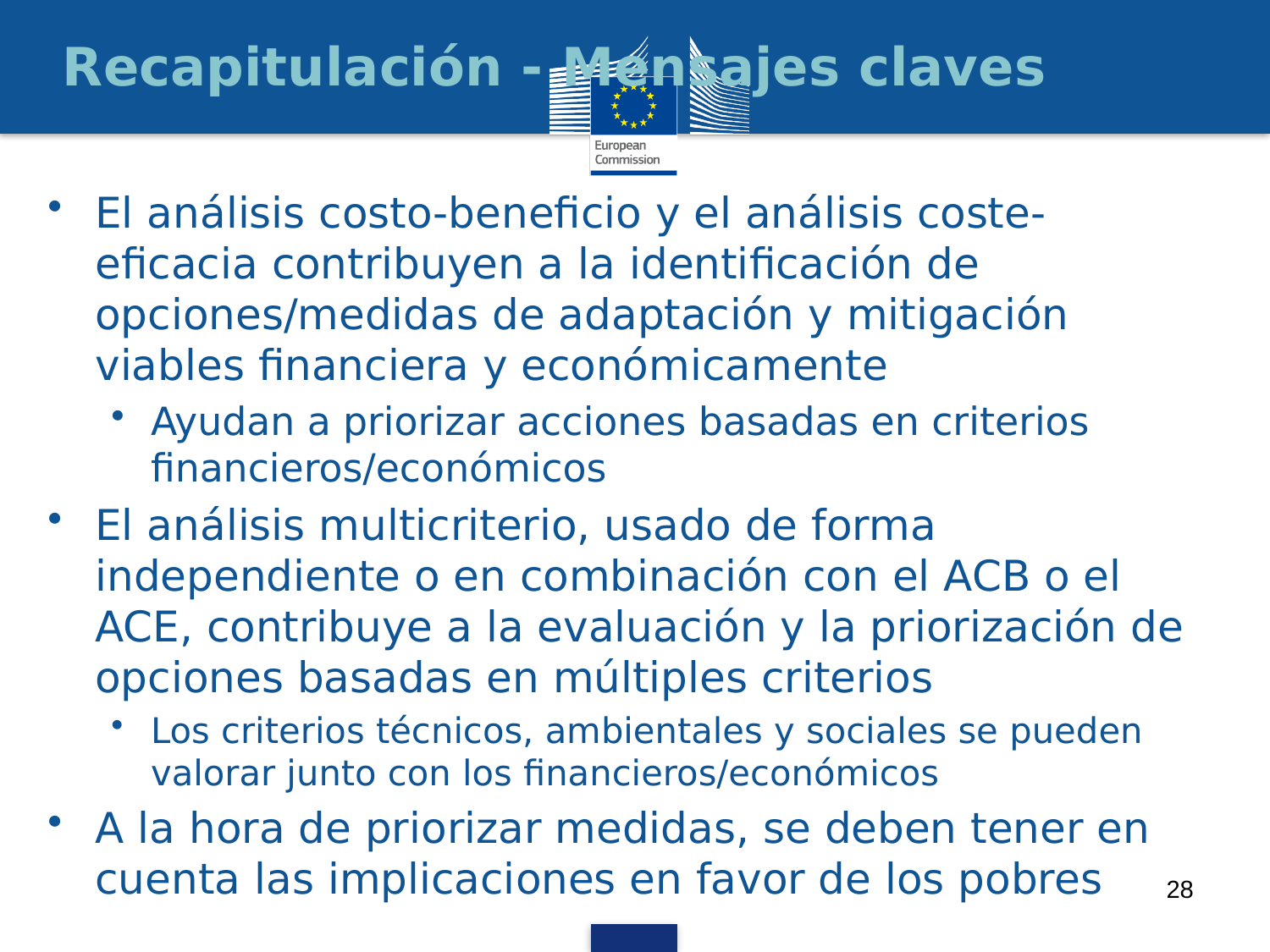

# Recapitulación - Mensajes claves
El análisis costo-beneficio y el análisis coste-eficacia contribuyen a la identificación de opciones/medidas de adaptación y mitigación viables financiera y económicamente
Ayudan a priorizar acciones basadas en criterios financieros/económicos
El análisis multicriterio, usado de forma independiente o en combinación con el ACB o el ACE, contribuye a la evaluación y la priorización de opciones basadas en múltiples criterios
Los criterios técnicos, ambientales y sociales se pueden valorar junto con los financieros/económicos
A la hora de priorizar medidas, se deben tener en cuenta las implicaciones en favor de los pobres
28